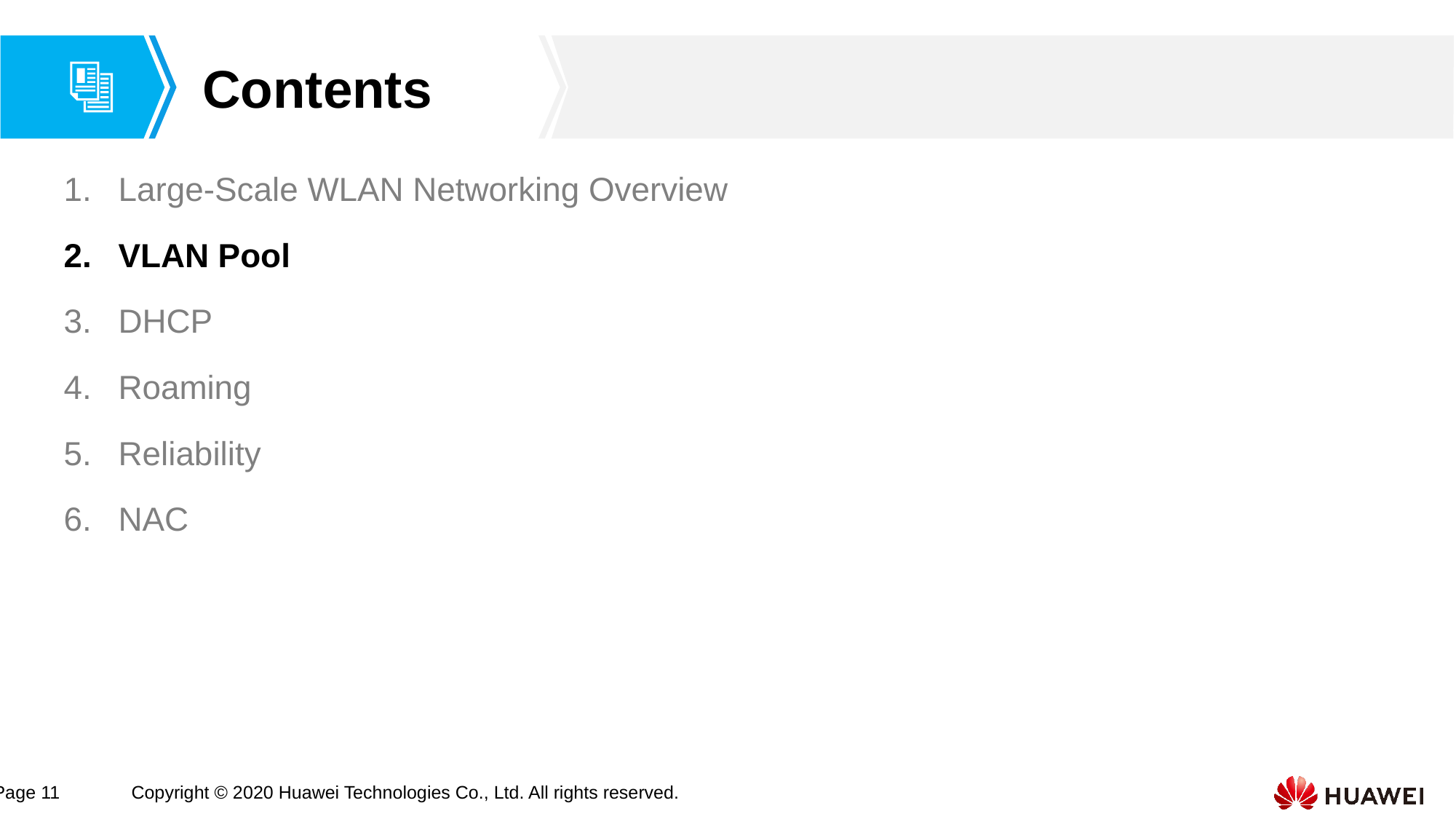

Large-Scale WLAN Networking Overview
VLAN Pool
DHCP
Roaming
Reliability
NAC